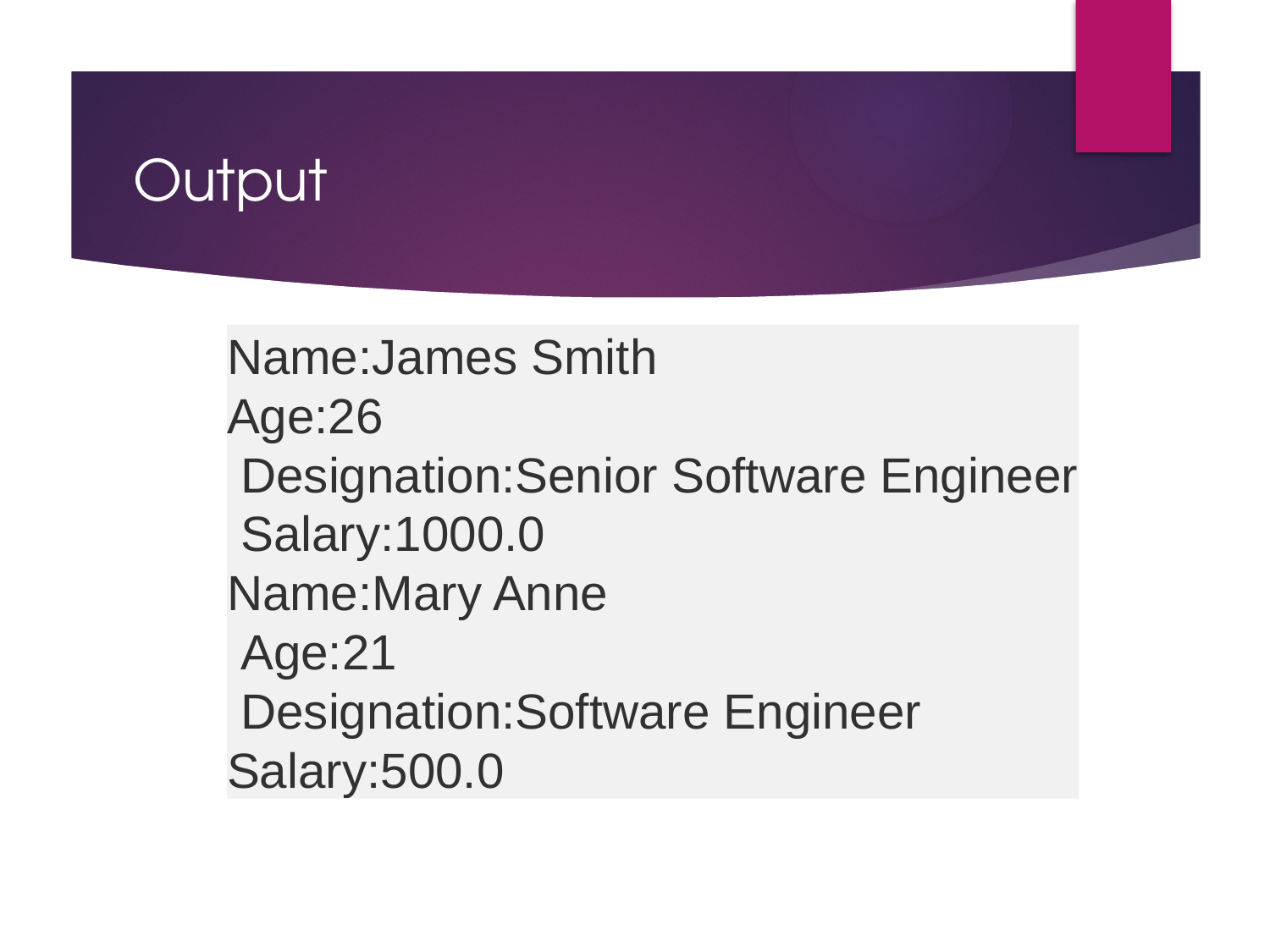

# Output
Name:James Smith
Age:26
 Designation:Senior Software Engineer
 Salary:1000.0
Name:Mary Anne
 Age:21
 Designation:Software Engineer
Salary:500.0